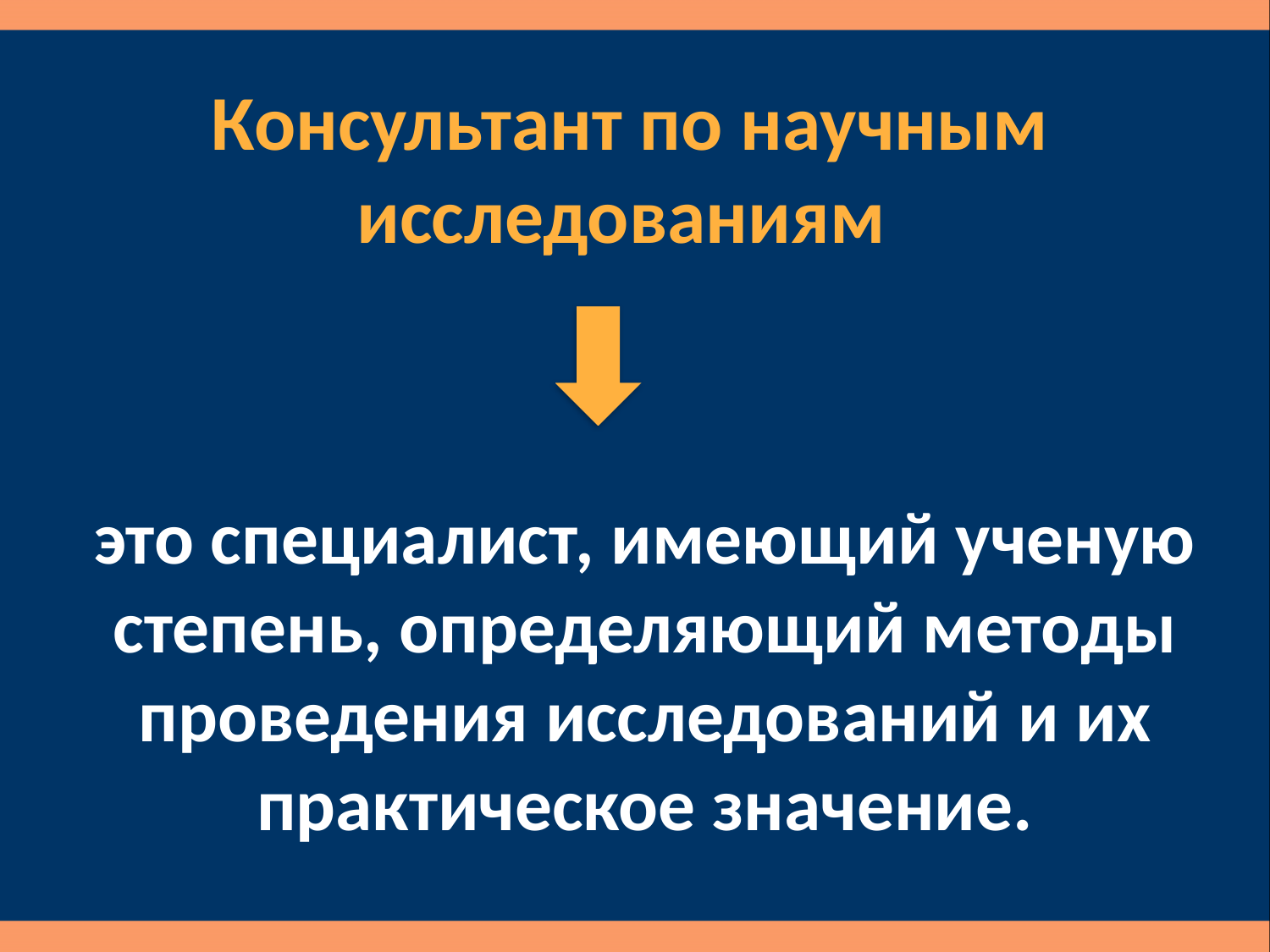

Консультант по научным исследованиям

это специалист, имеющий ученую степень, определяющий методы проведения исследований и их практическое значение.